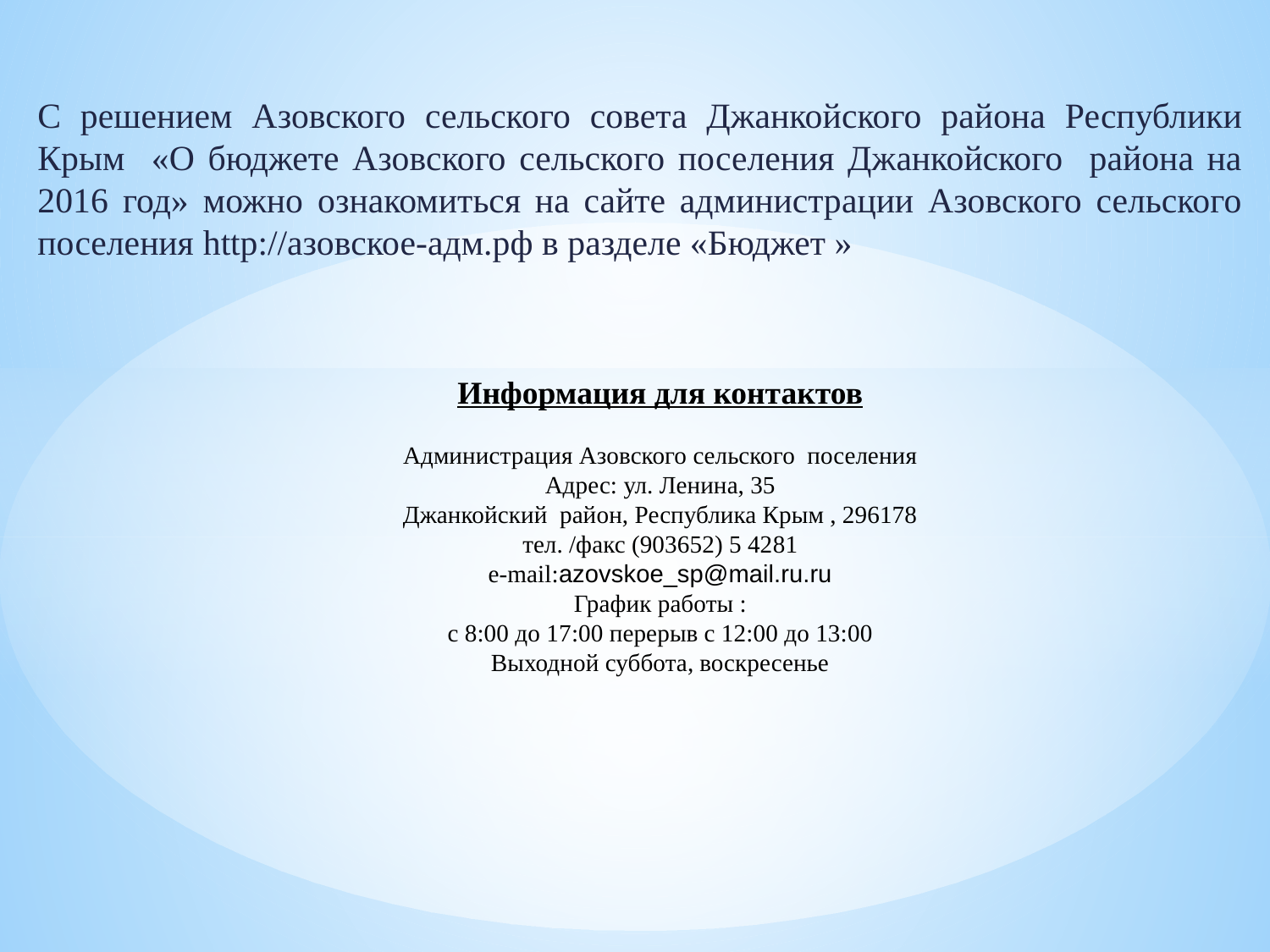

С решением Азовского сельского совета Джанкойского района Республики Крым  «О бюджете Азовского сельского поселения Джанкойского  района на 2016 год» можно ознакомиться на сайте администрации Азовского сельского поселения http://азовское-адм.рф в разделе «Бюджет »
Информация для контактов

Администрация Азовского сельского  поселения
Адрес: ул. Ленина, 35
Джанкойский  район, Республика Крым , 296178
тел. /факс (903652) 5 4281
e-mail:azovskoe_sp@mail.ru.ru
График работы :
с 8:00 до 17:00 перерыв с 12:00 до 13:00
Выходной суббота, воскресенье